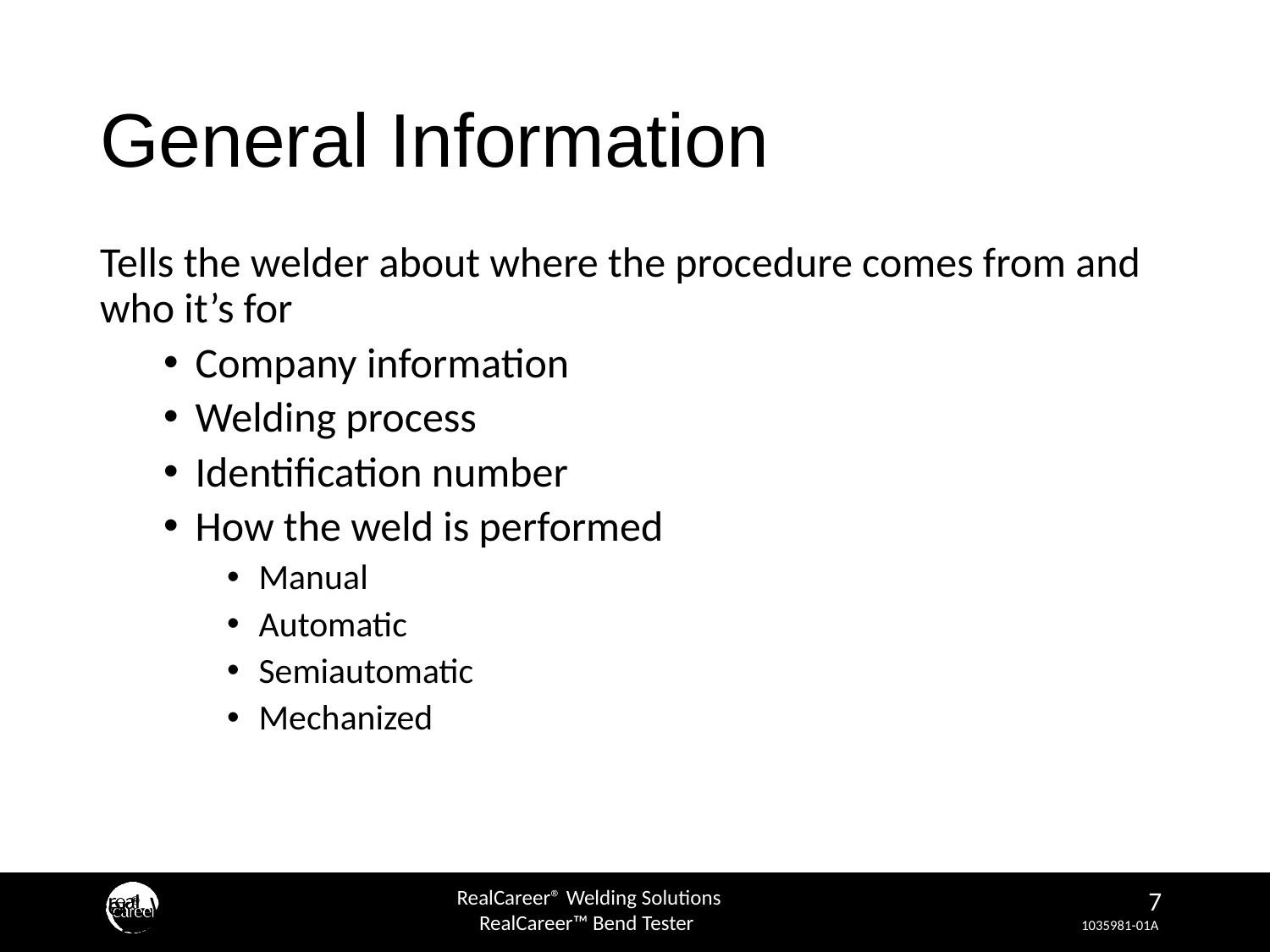

# General Information
Tells the welder about where the procedure comes from and who it’s for
Company information
Welding process
Identification number
How the weld is performed
Manual
Automatic
Semiautomatic
Mechanized

RealCareer® Welding Solutions
guideWELD™ LIVE real welding guidance